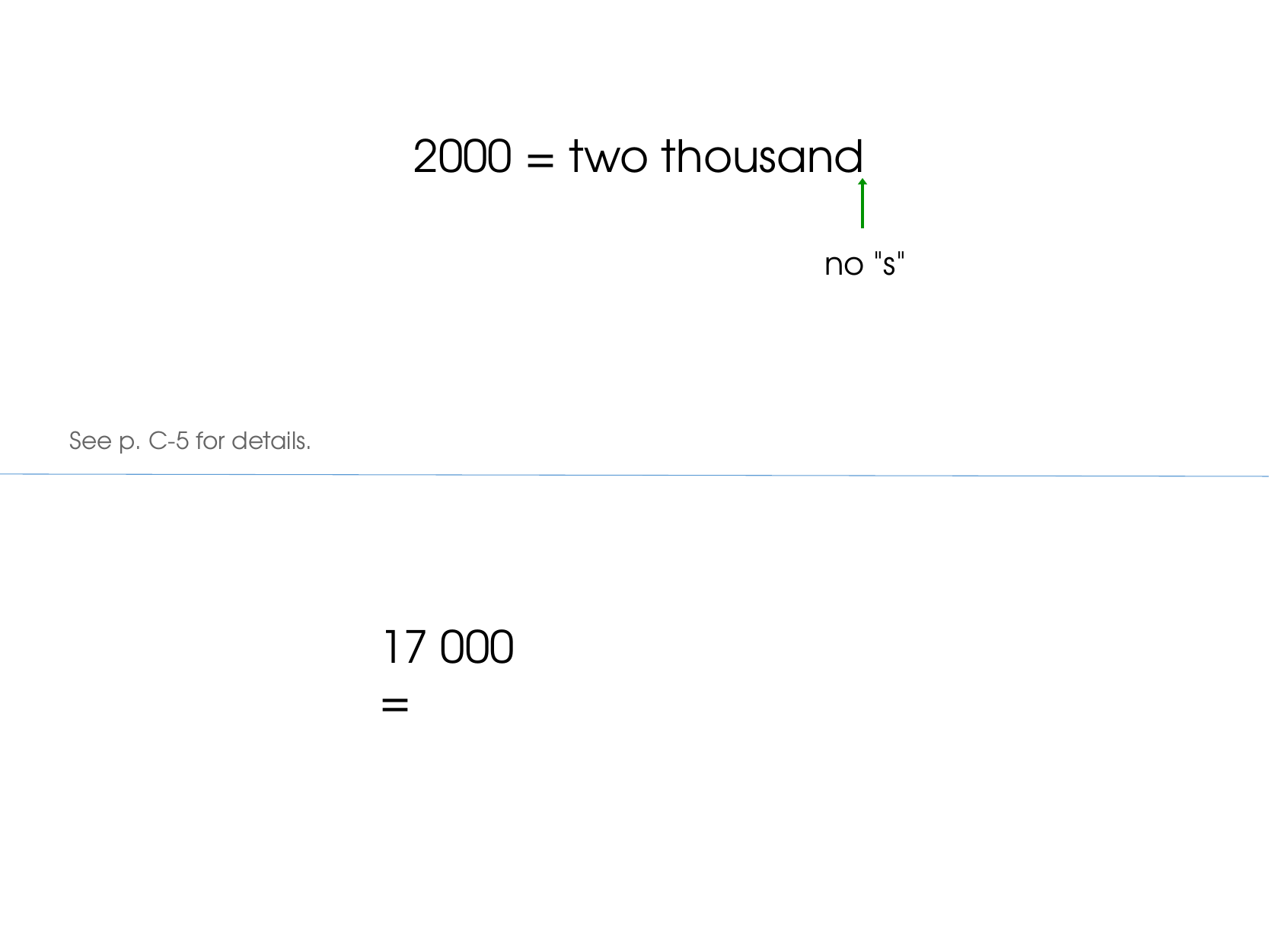

2000 = two thousand
no "s"
See p. C-5 for details.
17 000 =